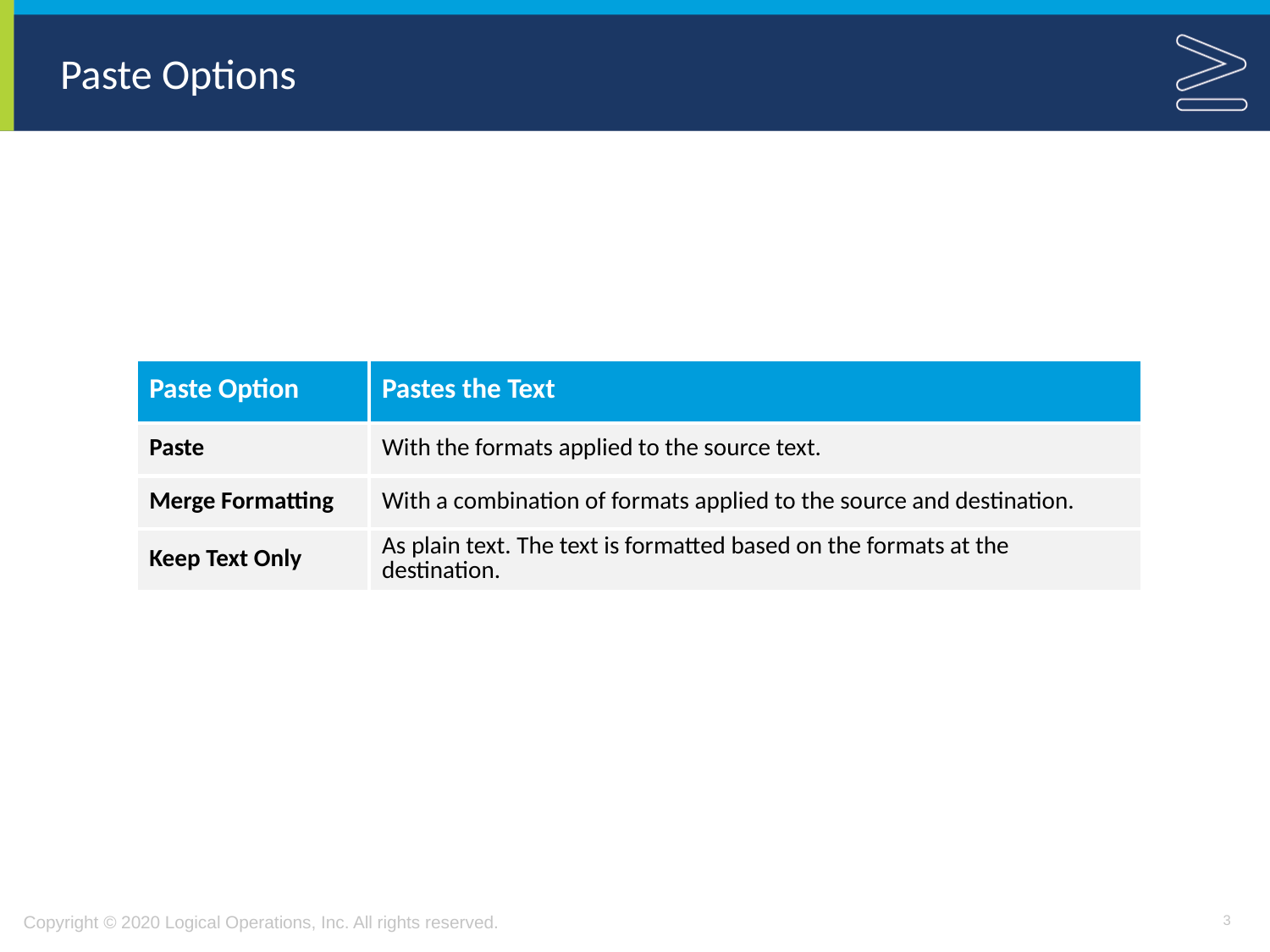

# Paste Options
| Paste Option | Pastes the Text |
| --- | --- |
| Paste | With the formats applied to the source text. |
| Merge Formatting | With a combination of formats applied to the source and destination. |
| Keep Text Only | As plain text. The text is formatted based on the formats at the destination. |
3